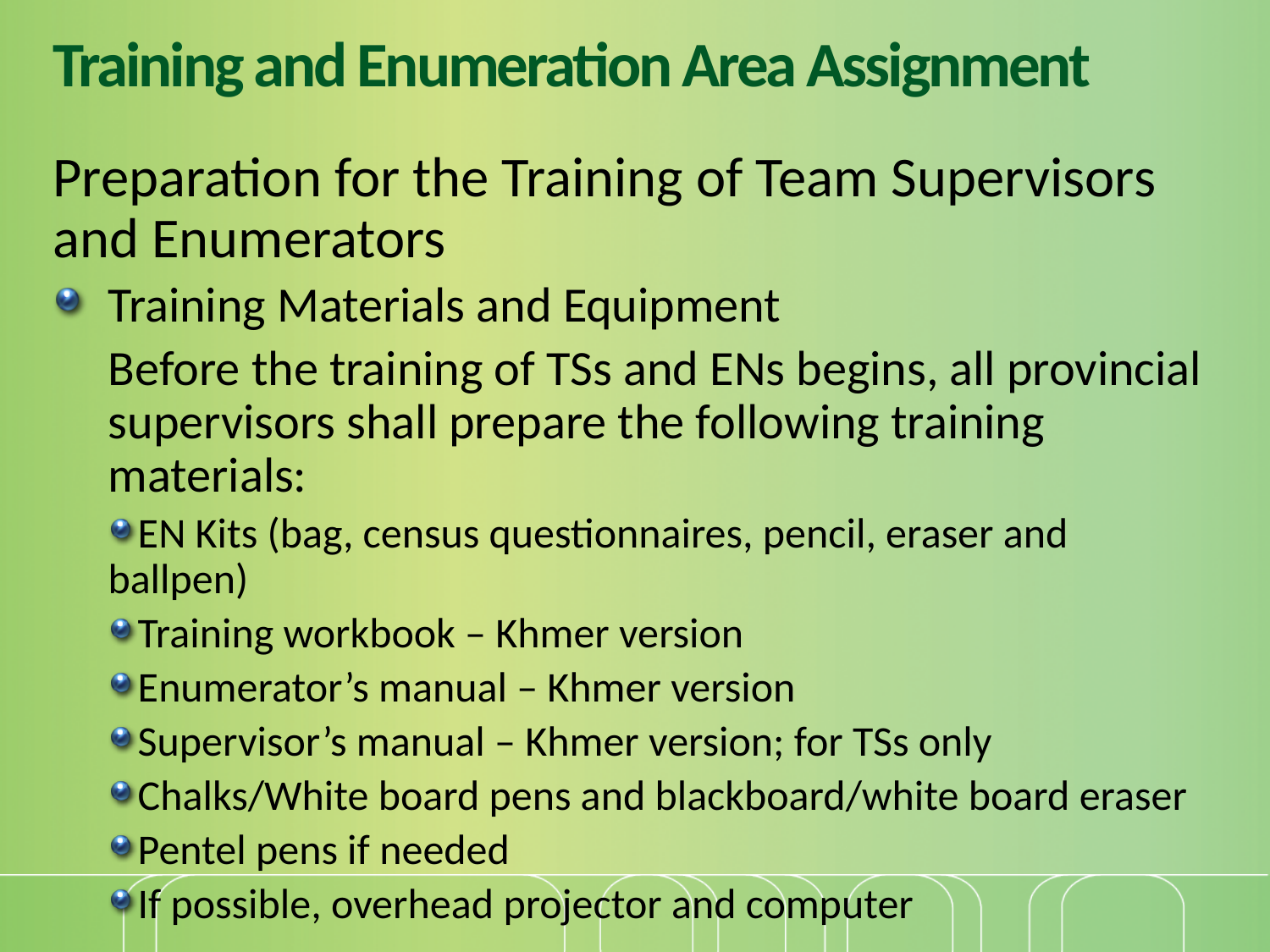

# Training and Enumeration Area Assignment
Preparation for the Training of Team Supervisors and Enumerators
Training Materials and Equipment
Before the training of TSs and ENs begins, all provincial supervisors shall prepare the following training materials:
EN Kits (bag, census questionnaires, pencil, eraser and ballpen)
Training workbook – Khmer version
Enumerator’s manual – Khmer version
Supervisor’s manual – Khmer version; for TSs only
Chalks/White board pens and blackboard/white board eraser
Pentel pens if needed
If possible, overhead projector and computer